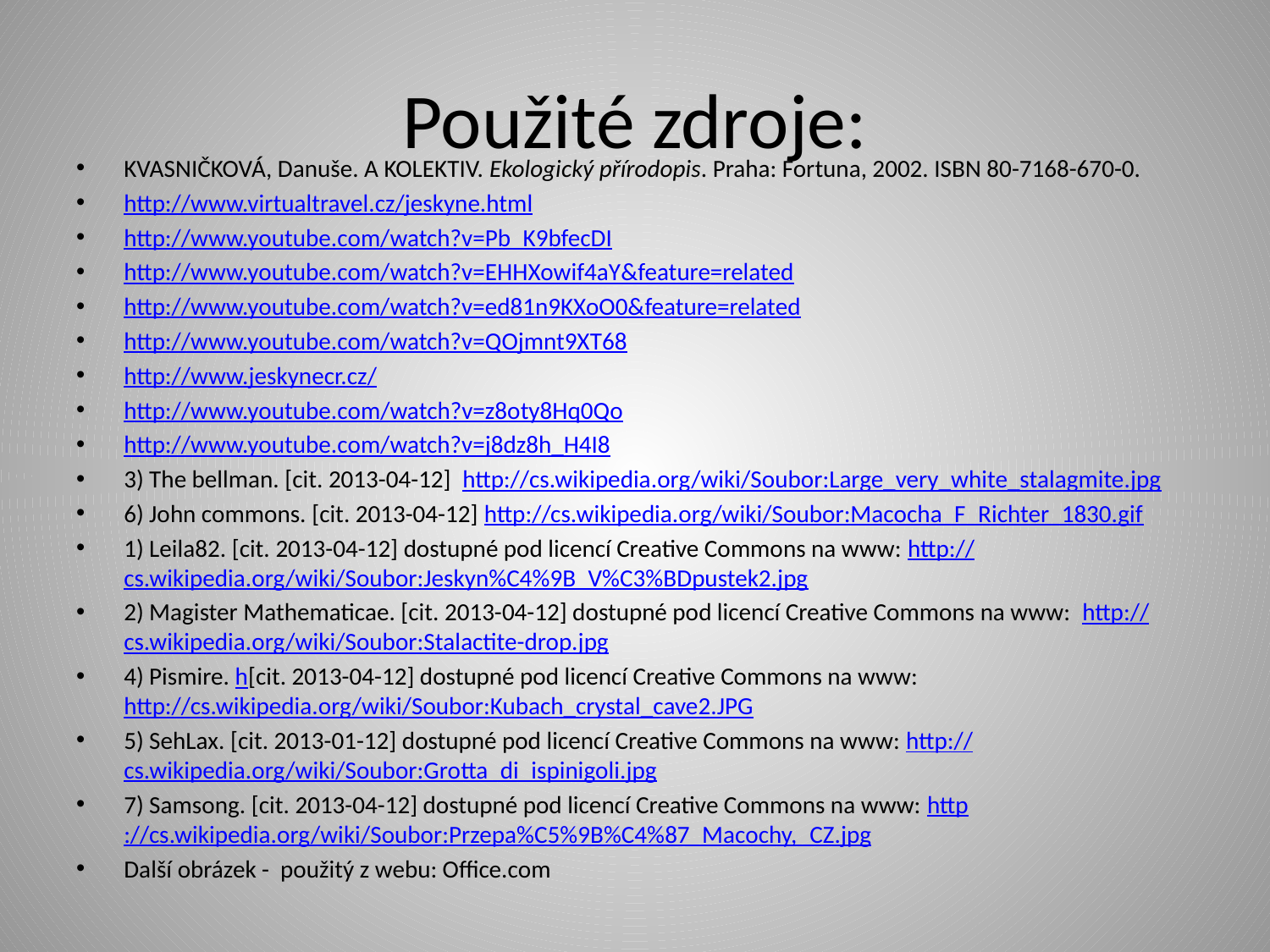

# Použité zdroje:
KVASNIČKOVÁ, Danuše. A KOLEKTIV. Ekologický přírodopis. Praha: Fortuna, 2002. ISBN 80-7168-670-0.
http://www.virtualtravel.cz/jeskyne.html
http://www.youtube.com/watch?v=Pb_K9bfecDI
http://www.youtube.com/watch?v=EHHXowif4aY&feature=related
http://www.youtube.com/watch?v=ed81n9KXoO0&feature=related
http://www.youtube.com/watch?v=QOjmnt9XT68
http://www.jeskynecr.cz/
http://www.youtube.com/watch?v=z8oty8Hq0Qo
http://www.youtube.com/watch?v=j8dz8h_H4I8
3) The bellman. [cit. 2013-04-12]  http://cs.wikipedia.org/wiki/Soubor:Large_very_white_stalagmite.jpg
6) John commons. [cit. 2013-04-12] http://cs.wikipedia.org/wiki/Soubor:Macocha_F_Richter_1830.gif
1) Leila82. [cit. 2013-04-12] dostupné pod licencí Creative Commons na www: http://cs.wikipedia.org/wiki/Soubor:Jeskyn%C4%9B_V%C3%BDpustek2.jpg
2) Magister Mathematicae. [cit. 2013-04-12] dostupné pod licencí Creative Commons na www:  http://cs.wikipedia.org/wiki/Soubor:Stalactite-drop.jpg
4) Pismire. h[cit. 2013-04-12] dostupné pod licencí Creative Commons na www: http://cs.wikipedia.org/wiki/Soubor:Kubach_crystal_cave2.JPG
5) SehLax. [cit. 2013-01-12] dostupné pod licencí Creative Commons na www: http://cs.wikipedia.org/wiki/Soubor:Grotta_di_ispinigoli.jpg
7) Samsong. [cit. 2013-04-12] dostupné pod licencí Creative Commons na www: http://cs.wikipedia.org/wiki/Soubor:Przepa%C5%9B%C4%87_Macochy,_CZ.jpg
Další obrázek -  použitý z webu: Office.com